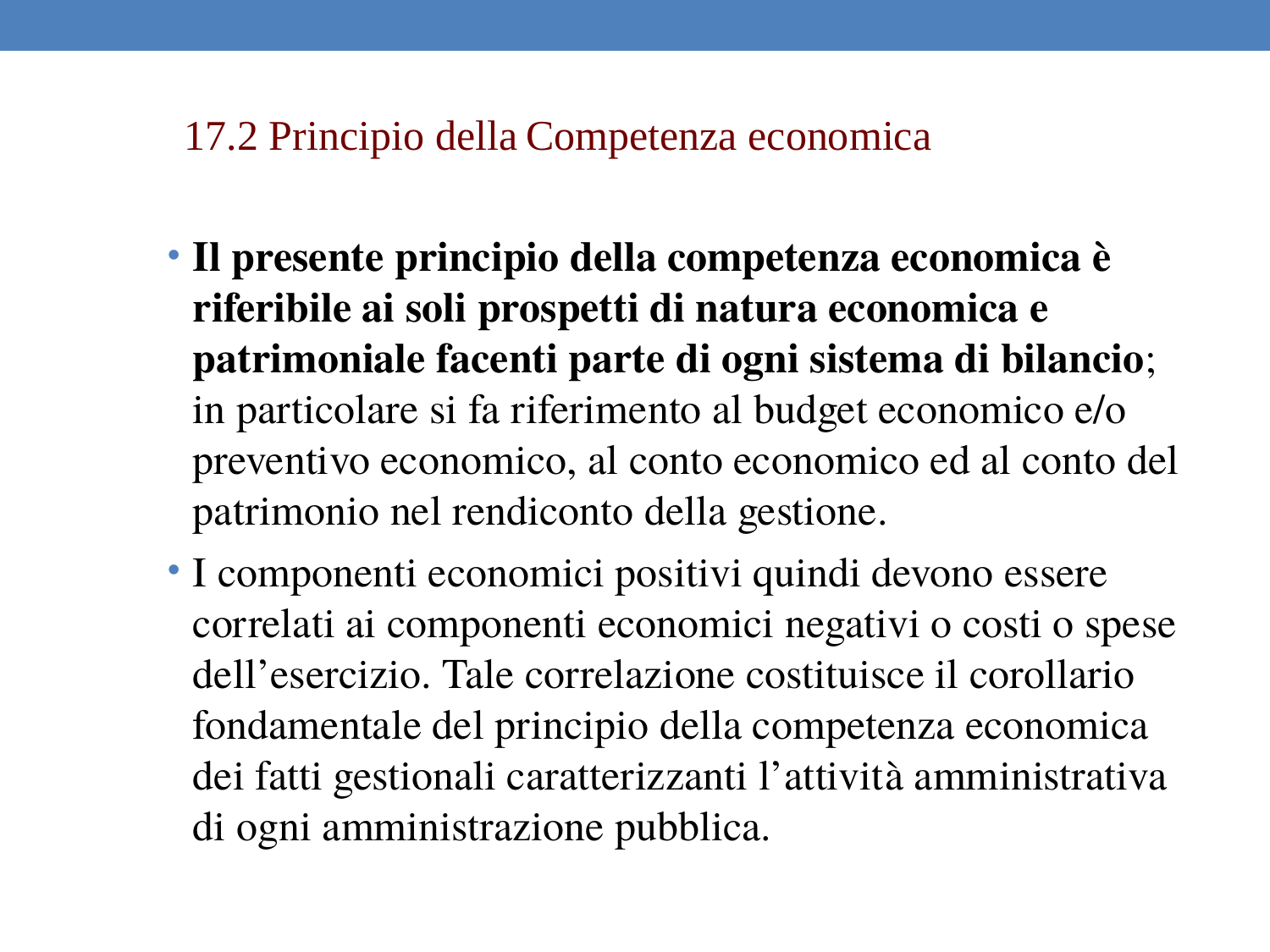

17.2 Principio della Competenza economica

Il presente principio della competenza economica è riferibile ai soli prospetti di natura economica e patrimoniale facenti parte di ogni sistema di bilancio; in particolare si fa riferimento al budget economico e/o preventivo economico, al conto economico ed al conto del patrimonio nel rendiconto della gestione.
I componenti economici positivi quindi devono essere correlati ai componenti economici negativi o costi o spese dell’esercizio. Tale correlazione costituisce il corollario fondamentale del principio della competenza economica dei fatti gestionali caratterizzanti l’attività amministrativa di ogni amministrazione pubblica.